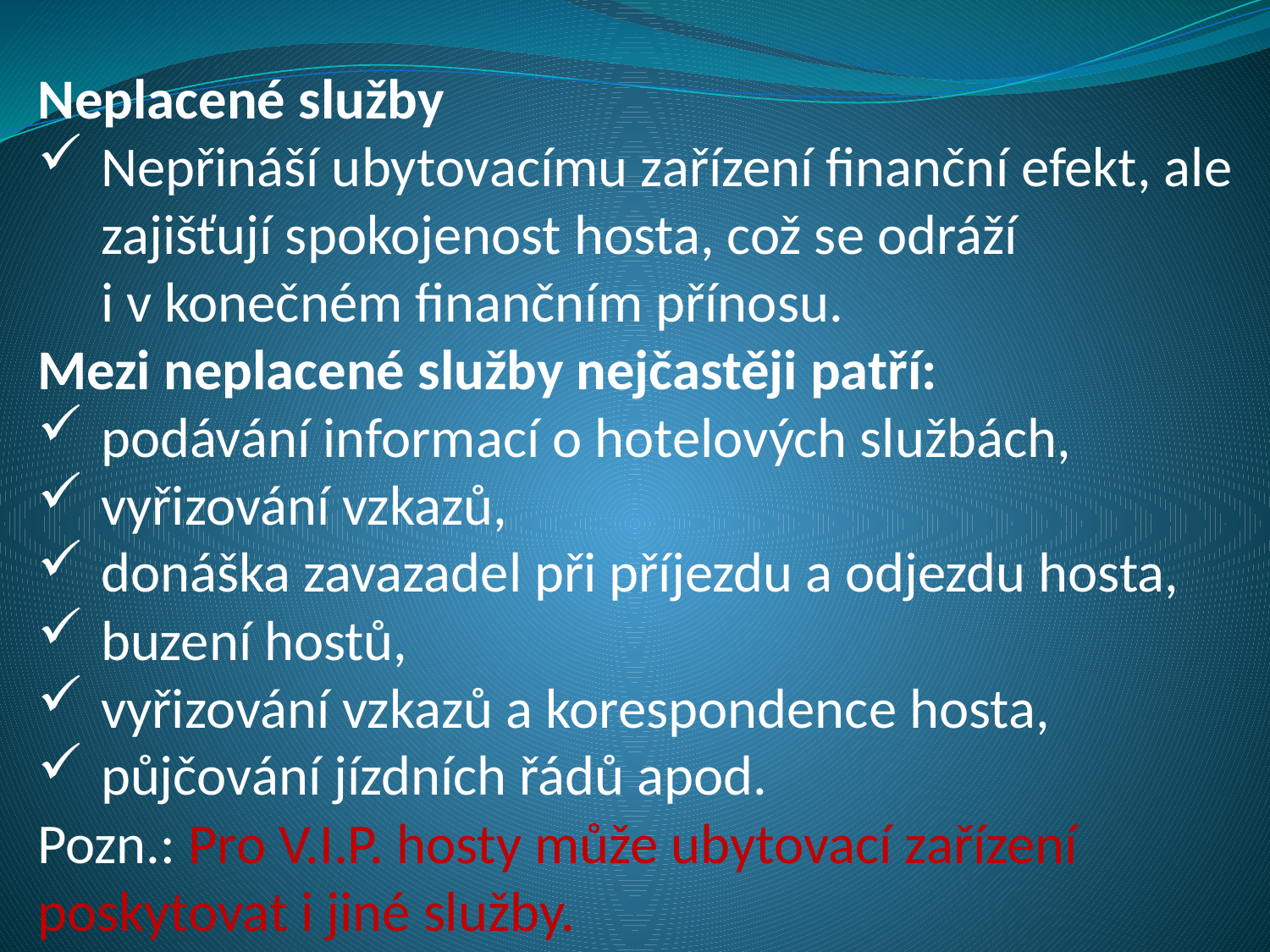

Neplacené služby
Nepřináší ubytovacímu zařízení finanční efekt, ale zajišťují spokojenost hosta, což se odráží
i v konečném finančním přínosu.
Mezi neplacené služby nejčastěji patří:
podávání informací o hotelových službách,
vyřizování vzkazů,
donáška zavazadel při příjezdu a odjezdu hosta,
buzení hostů,
vyřizování vzkazů a korespondence hosta,
půjčování jízdních řádů apod.
Pozn.: Pro V.I.P. hosty může ubytovací zařízení poskytovat i jiné služby.